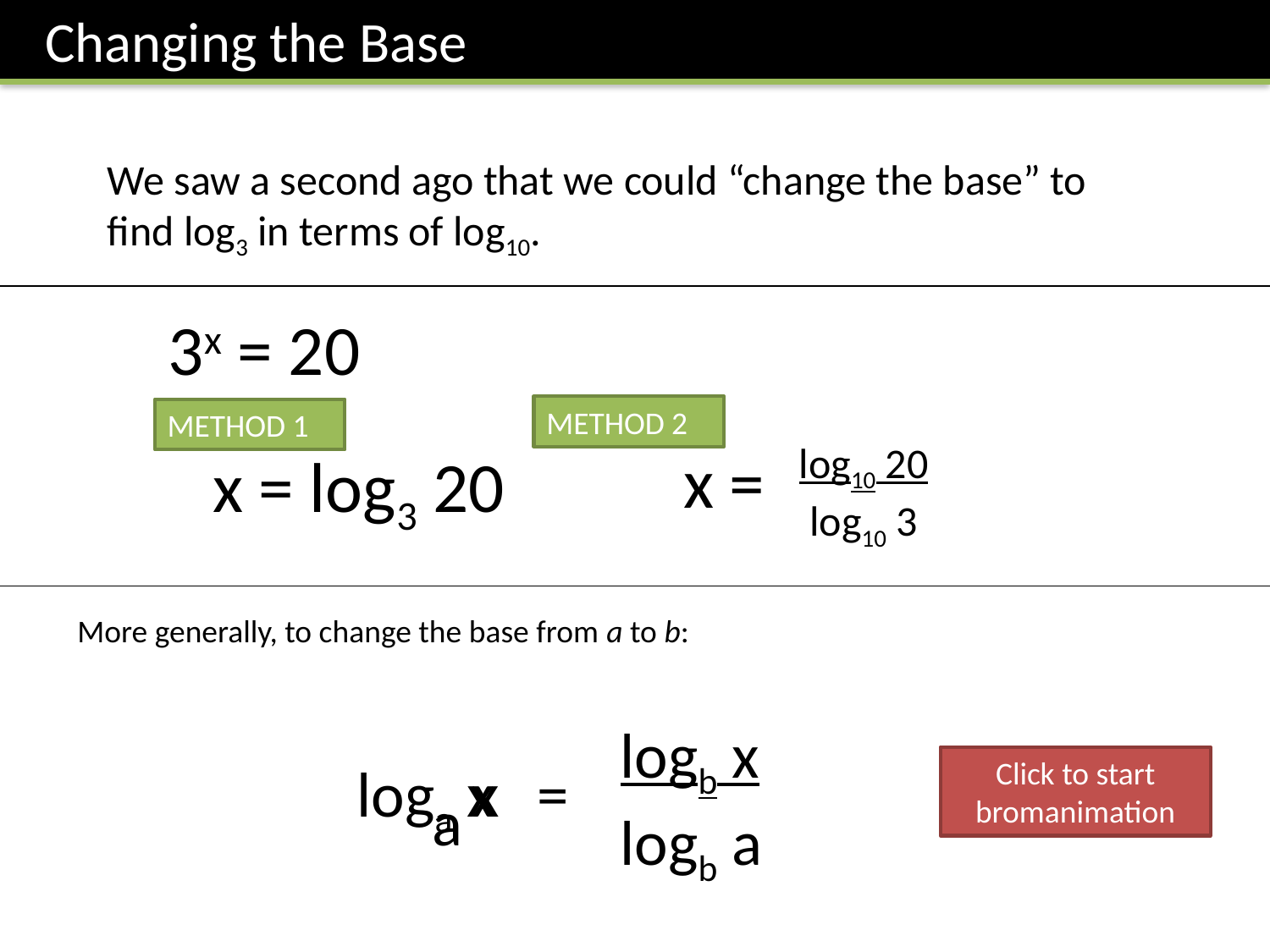

Changing the Base
We saw a second ago that we could “change the base” to find log3 in terms of log10.
3x = 20
METHOD 2
METHOD 1
log10 20
log10 3
x =
x = log3 20
More generally, to change the base from a to b:
logb x
logb a
Click to start bromanimation
loga x   =
x
a